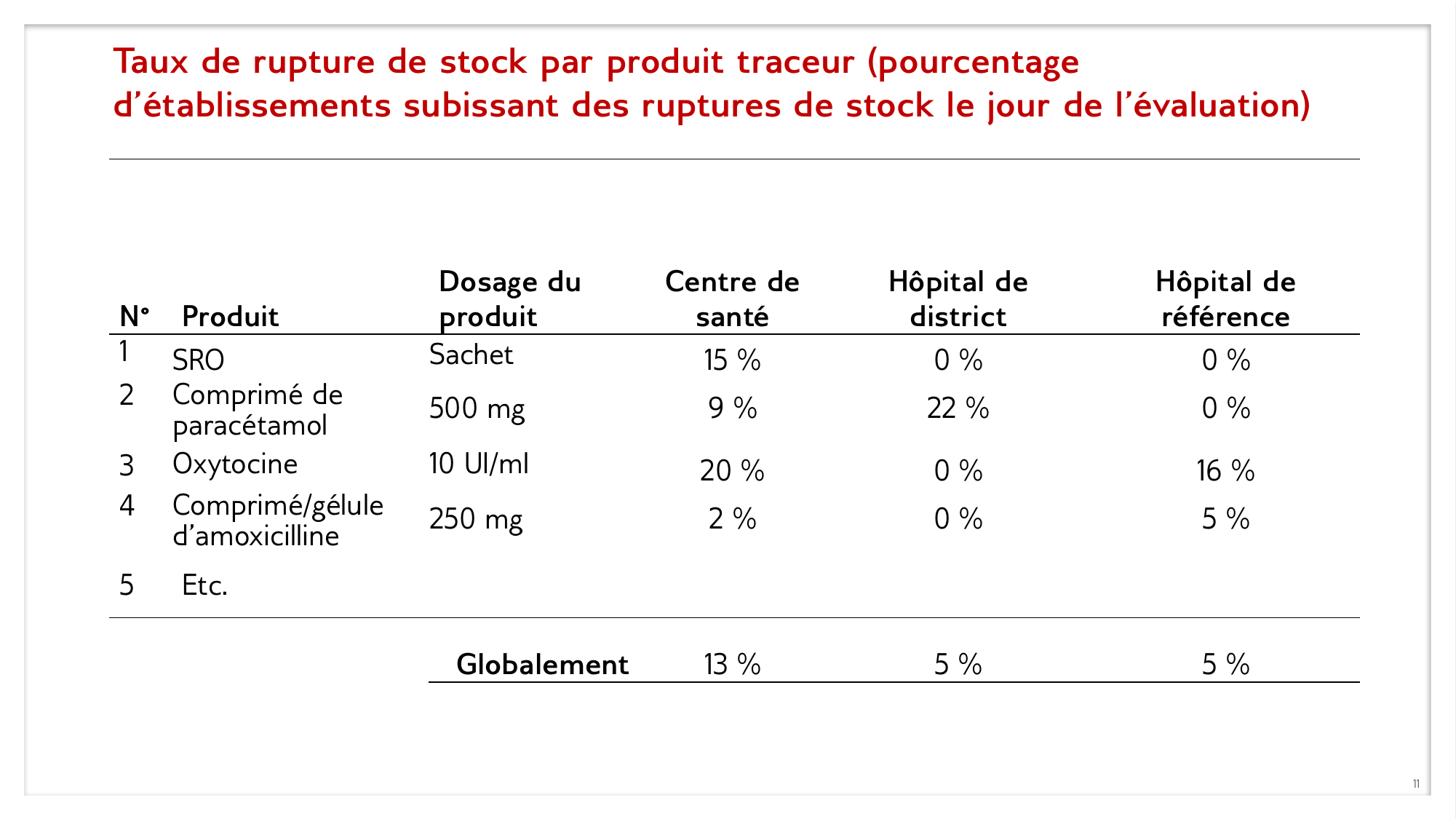

# Taux de rupture de stock par produit traceur (pourcentage d’établissements subissant des ruptures de stock le jour de l’évaluation)
|  |  |  | Centre de santé | Hôpital de district | Hôpital de référence |
| --- | --- | --- | --- | --- | --- |
| N° | Produit | Dosage du produit |  |  |  |
| 1 | SRO | Sachet | 15 % | 0 % | 0 % |
| 2 | Comprimé de paracétamol | 500 mg | 9 % | 22 % | 0 % |
| 3 | Oxytocine | 10 UI/ml | 20 % | 0 % | 16 % |
| 4 | Comprimé/gélule d’amoxicilline | 250 mg | 2 % | 0 % | 5 % |
| 5 | Etc. |  |  |  |  |
|  |  | Globalement | 13 % | 5 % | 5 % |

11